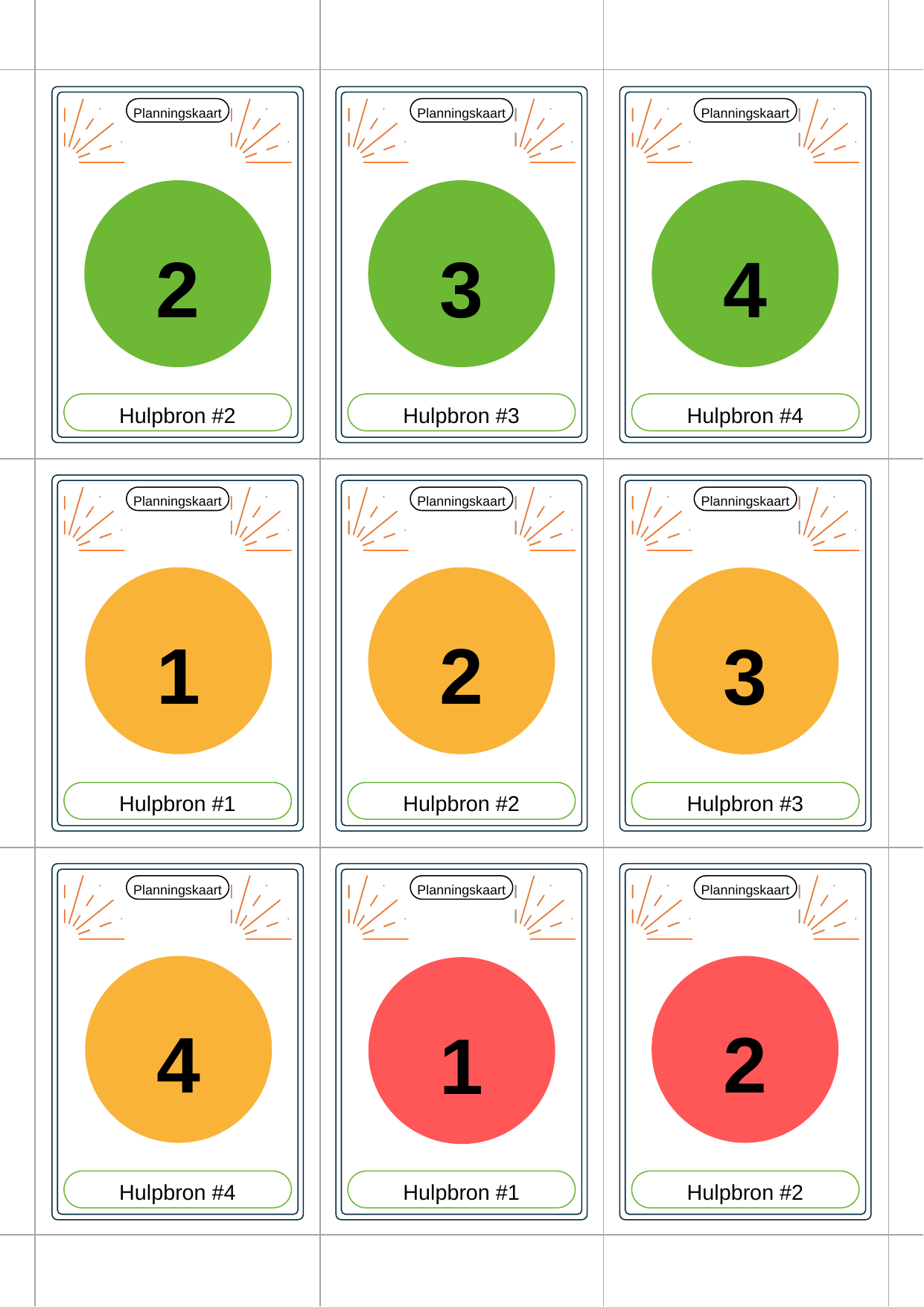

Planningskaart

Planningskaart

Planningskaart

2

3

4

Hulpbron #2
Hulpbron #3
Hulpbron #4

Planningskaart

Planningskaart

Planningskaart

1

2

3

Hulpbron #1
Hulpbron #2
Hulpbron #3

Planningskaart

Planningskaart

Planningskaart

4

2

1

Hulpbron #4
Hulpbron #1
Hulpbron #2